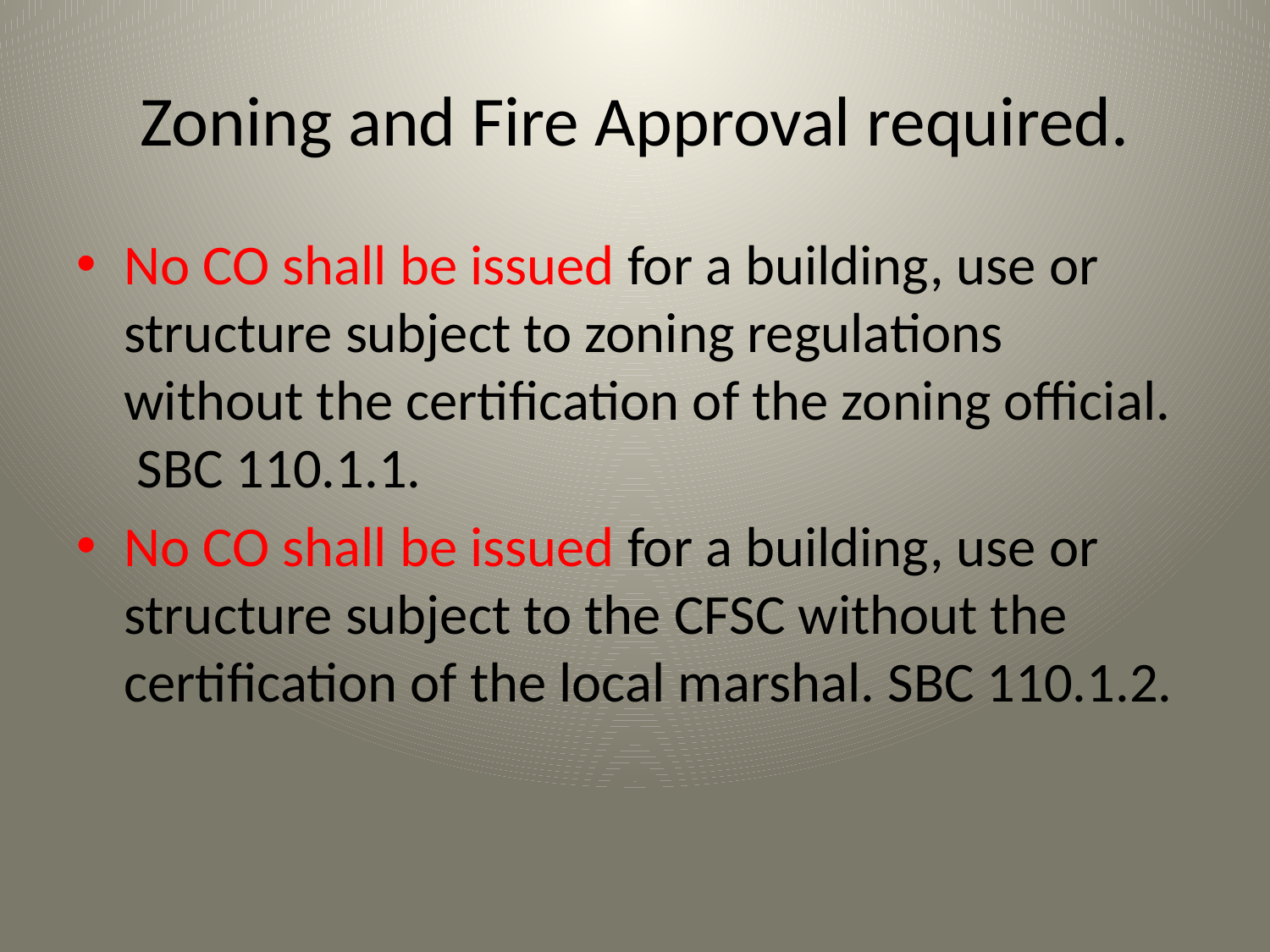

# Zoning and Fire Approval required.
No CO shall be issued for a building, use or structure subject to zoning regulations without the certification of the zoning official.   SBC 110.1.1.
No CO shall be issued for a building, use or structure subject to the CFSC without the certification of the local marshal. SBC 110.1.2.